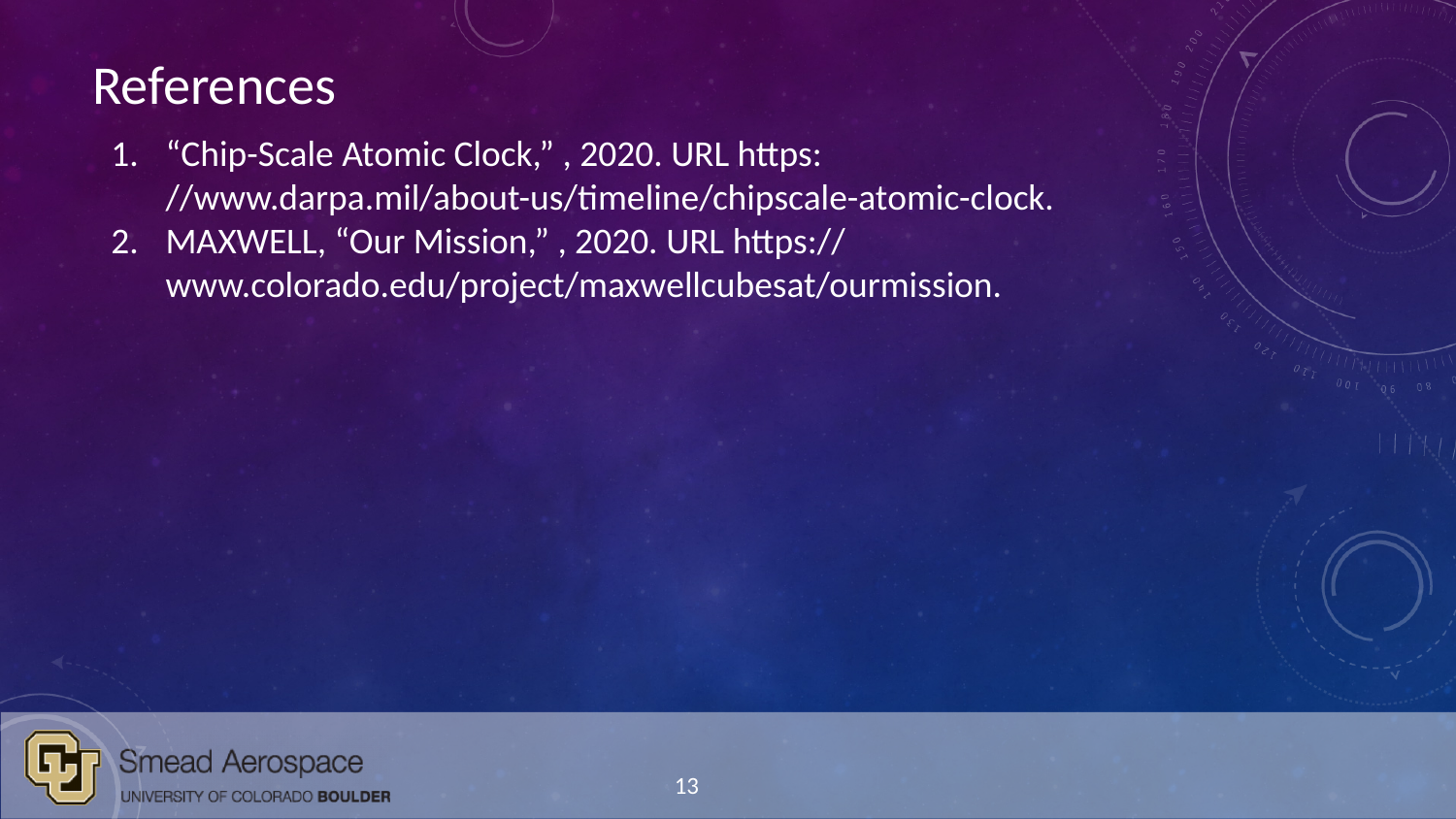

# References
“Chip-Scale Atomic Clock,” , 2020. URL https: //www.darpa.mil/about-us/timeline/chipscale-atomic-clock.
MAXWELL, “Our Mission,” , 2020. URL https:// www.colorado.edu/project/maxwellcubesat/ourmission.

13